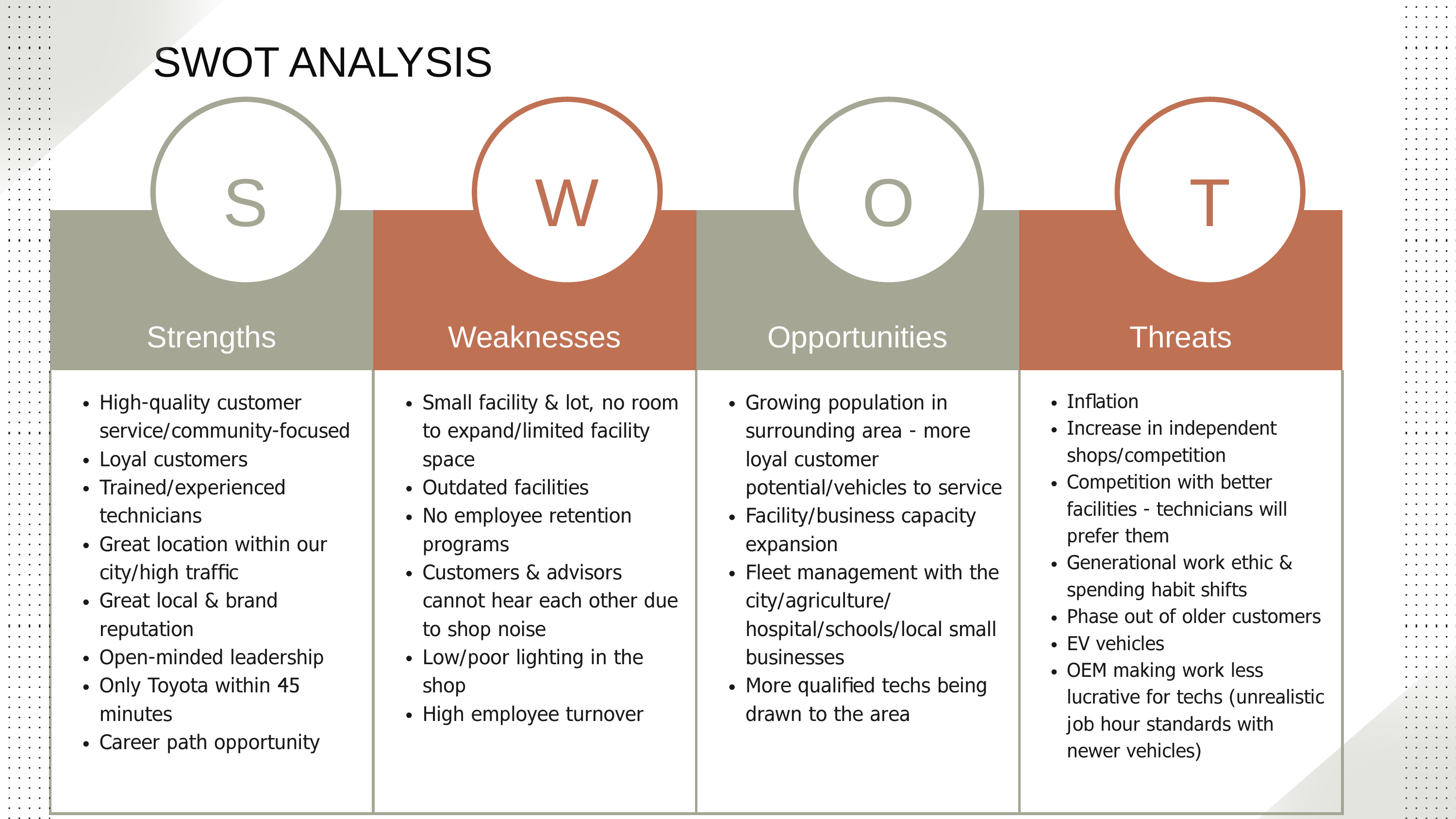

SWOT ANALYSIS

S

W

O

T
| Strengths | Weaknesses | Opportunities | Threats |
| --- | --- | --- | --- |
| High-quality customer service/community-focused Loyal customers Trained/experienced technicians Great location within our city/high traffic Great local & brand reputation Open-minded leadership Only Toyota within 45 minutes Career path opportunity | Small facility & lot, no room to expand/limited facility space Outdated facilities No employee retention programs Customers & advisors cannot hear each other due to shop noise Low/poor lighting in the shop High employee turnover | Growing population in surrounding area - more loyal customer potential/vehicles to service Facility/business capacity expansion Fleet management with the city/agriculture/ hospital/schools/local small businesses More qualified techs being drawn to the area | Inflation Increase in independent shops/competition Competition with better facilities - technicians will prefer them Generational work ethic & spending habit shifts Phase out of older customers EV vehicles OEM making work less lucrative for techs (unrealistic job hour standards with newer vehicles) |